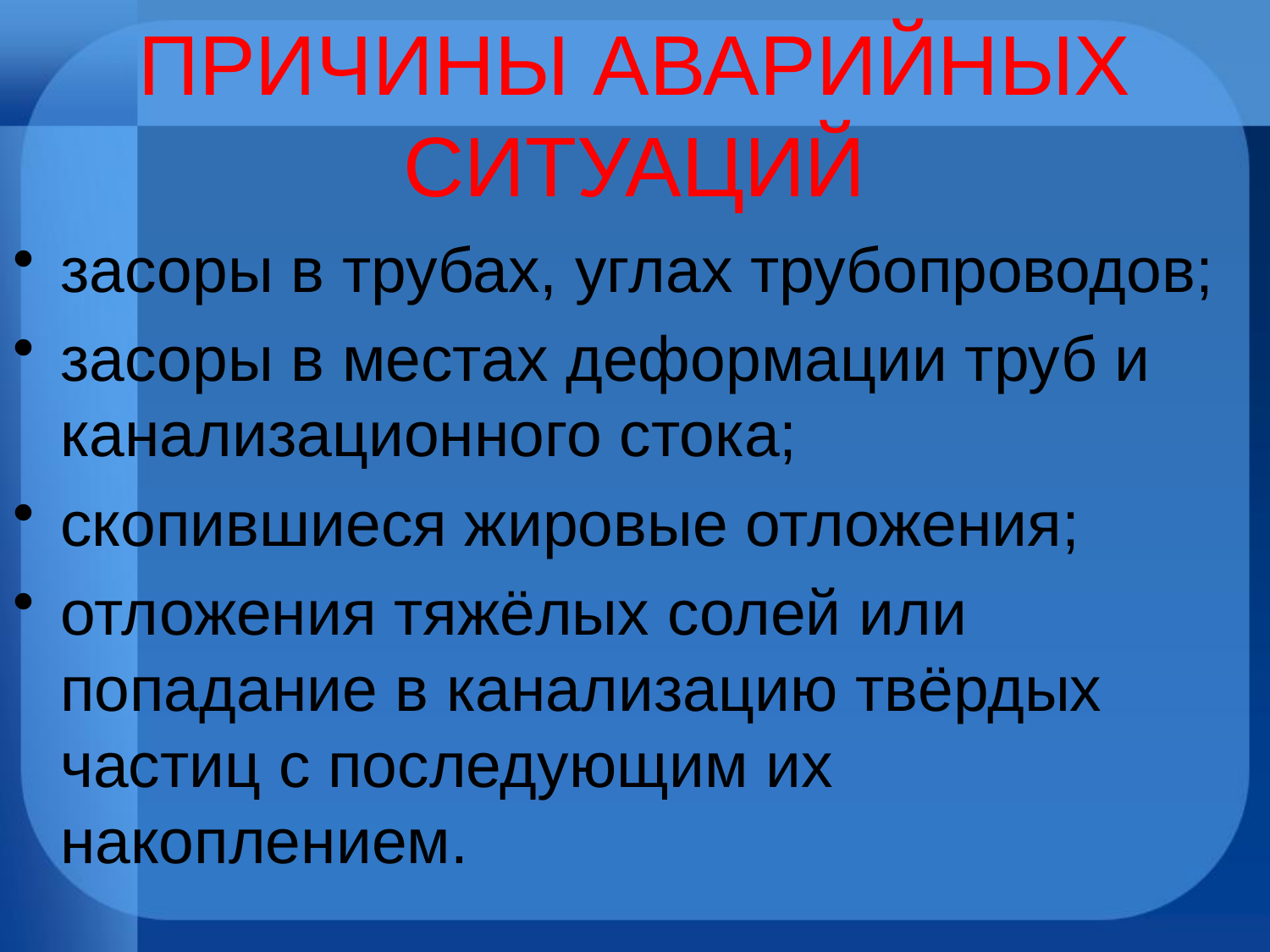

# ПРИЧИНЫ АВАРИЙНЫХ СИТУАЦИЙ
засоры в трубах, углах трубопроводов;
засоры в местах деформации труб и канализационного стока;
скопившиеся жировые отложения;
отложения тяжёлых солей или попадание в канализацию твёрдых частиц с последующим их накоплением.